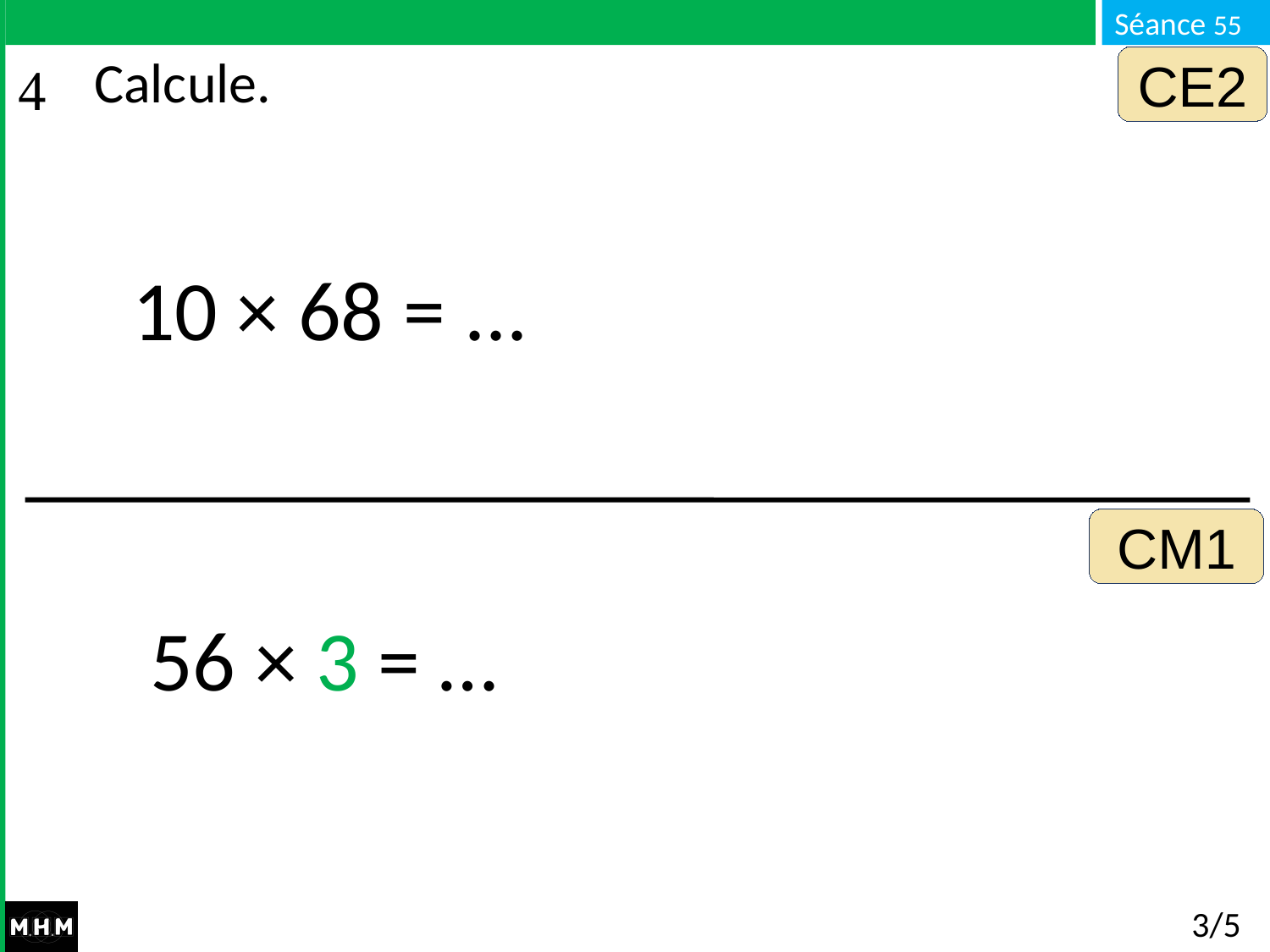

CE2
# Calcule.
10 × 68 = ...

CM1
56 × 3 = …
3/5